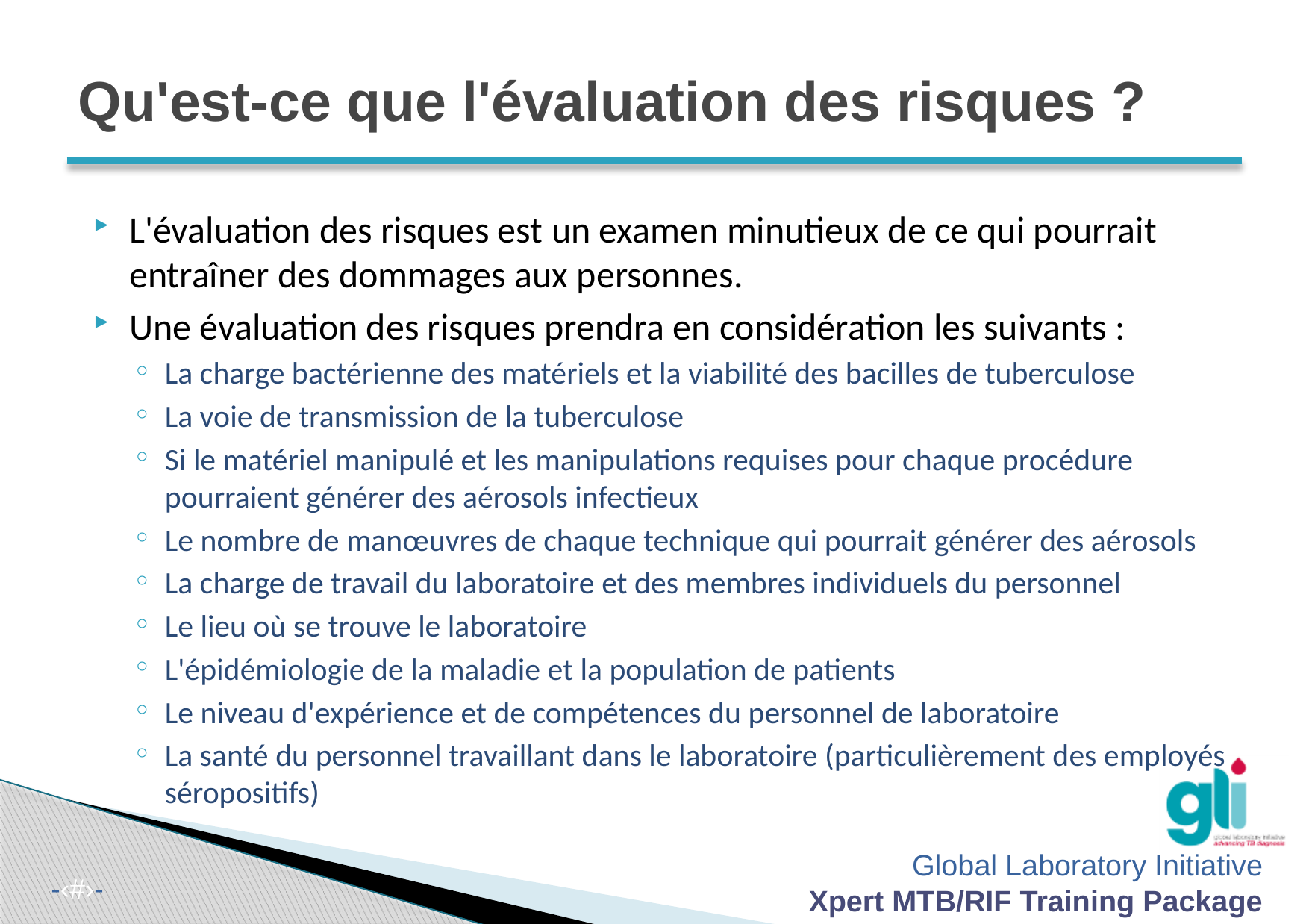

# Qu'est-ce que l'évaluation des risques ?
L'évaluation des risques est un examen minutieux de ce qui pourrait entraîner des dommages aux personnes.
Une évaluation des risques prendra en considération les suivants :
La charge bactérienne des matériels et la viabilité des bacilles de tuberculose
La voie de transmission de la tuberculose
Si le matériel manipulé et les manipulations requises pour chaque procédure pourraient générer des aérosols infectieux
Le nombre de manœuvres de chaque technique qui pourrait générer des aérosols
La charge de travail du laboratoire et des membres individuels du personnel
Le lieu où se trouve le laboratoire
L'épidémiologie de la maladie et la population de patients
Le niveau d'expérience et de compétences du personnel de laboratoire
La santé du personnel travaillant dans le laboratoire (particulièrement des employés séropositifs)